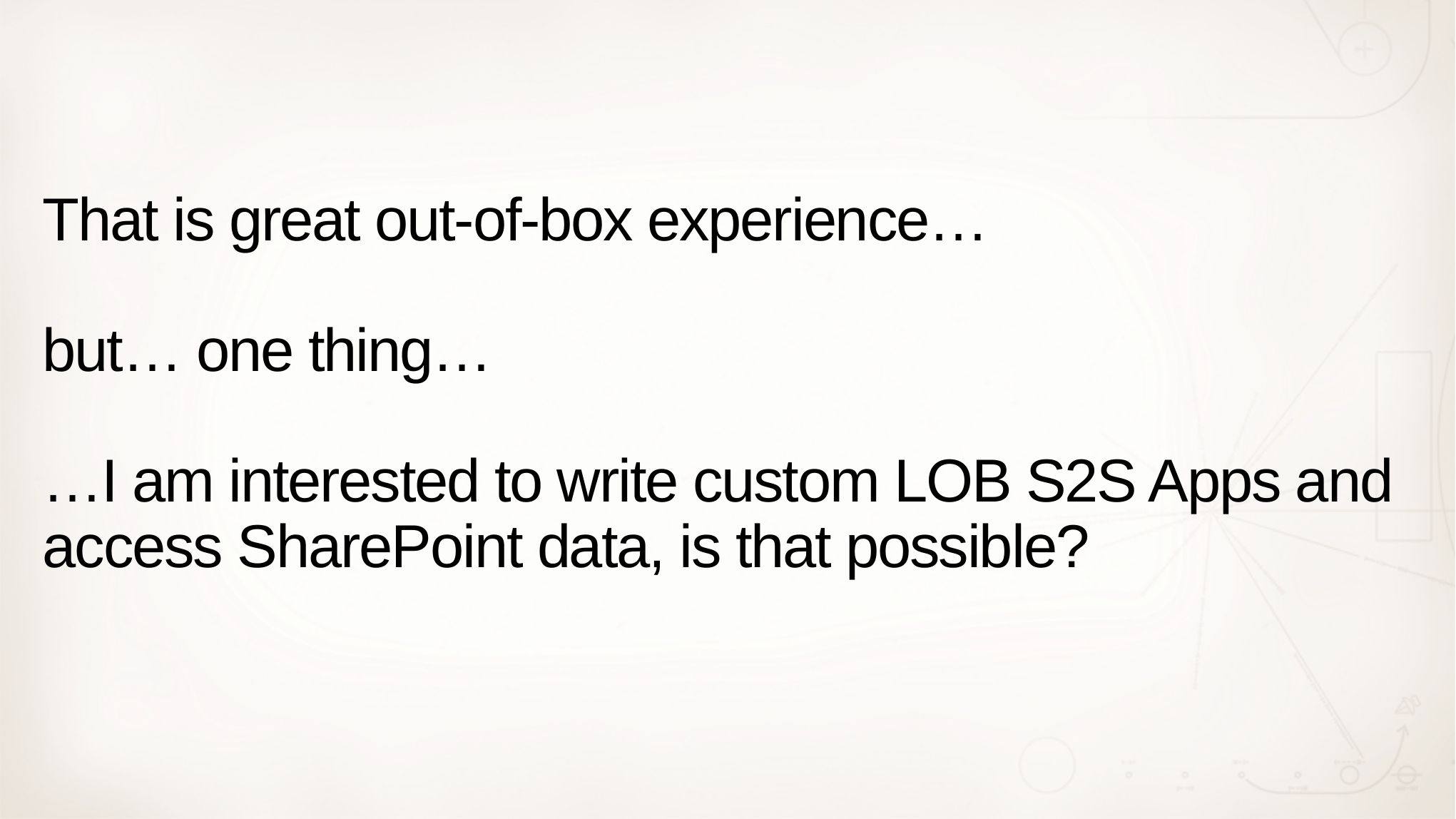

# That is great out-of-box experience… but… one thing… …I am interested to write custom LOB S2S Apps and access SharePoint data, is that possible?